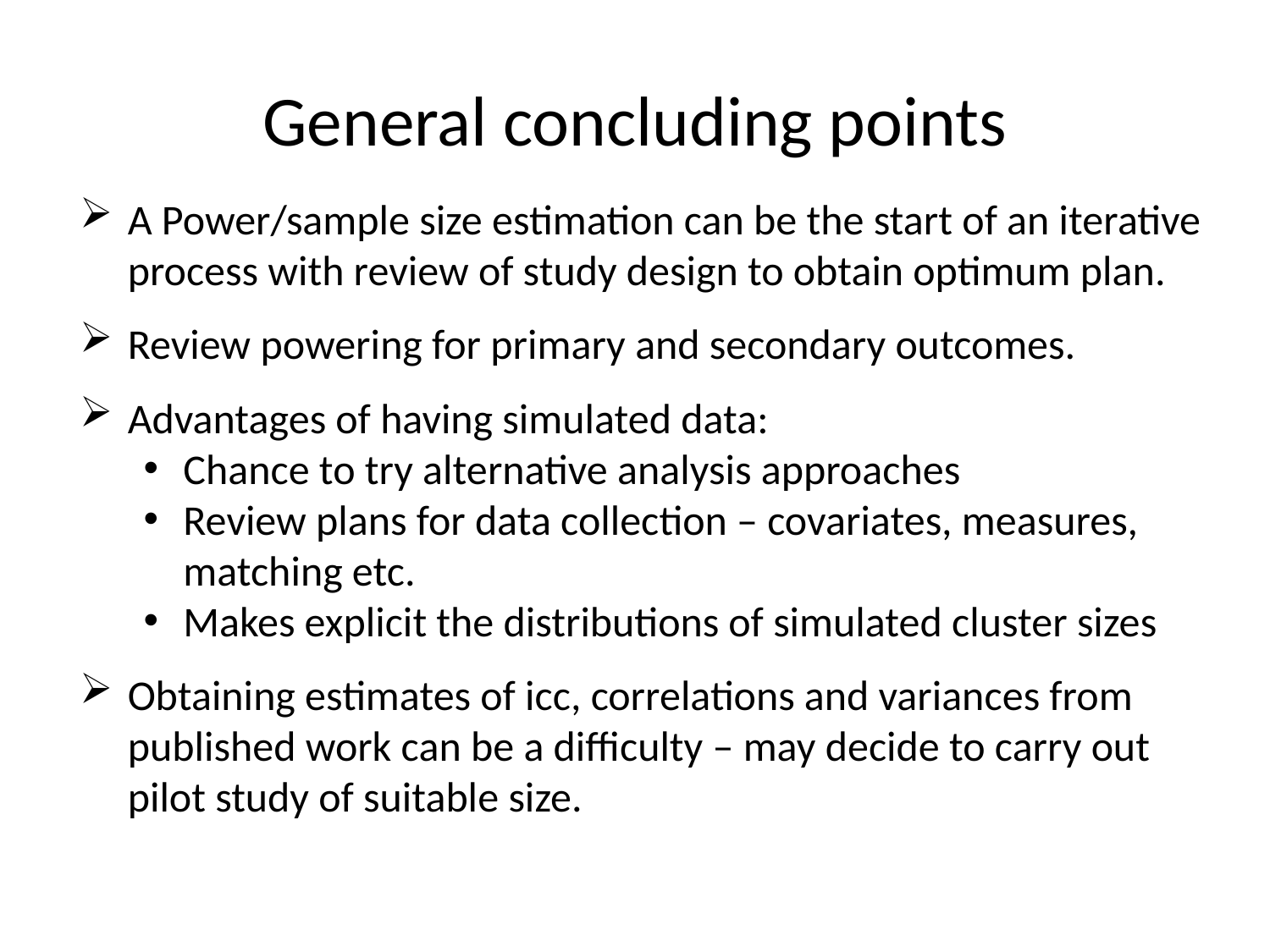

# General concluding points
A Power/sample size estimation can be the start of an iterative process with review of study design to obtain optimum plan.

Review powering for primary and secondary outcomes.

Advantages of having simulated data:
Chance to try alternative analysis approaches
Review plans for data collection – covariates, measures, matching etc.
Makes explicit the distributions of simulated cluster sizes

Obtaining estimates of icc, correlations and variances from published work can be a difficulty – may decide to carry out pilot study of suitable size.